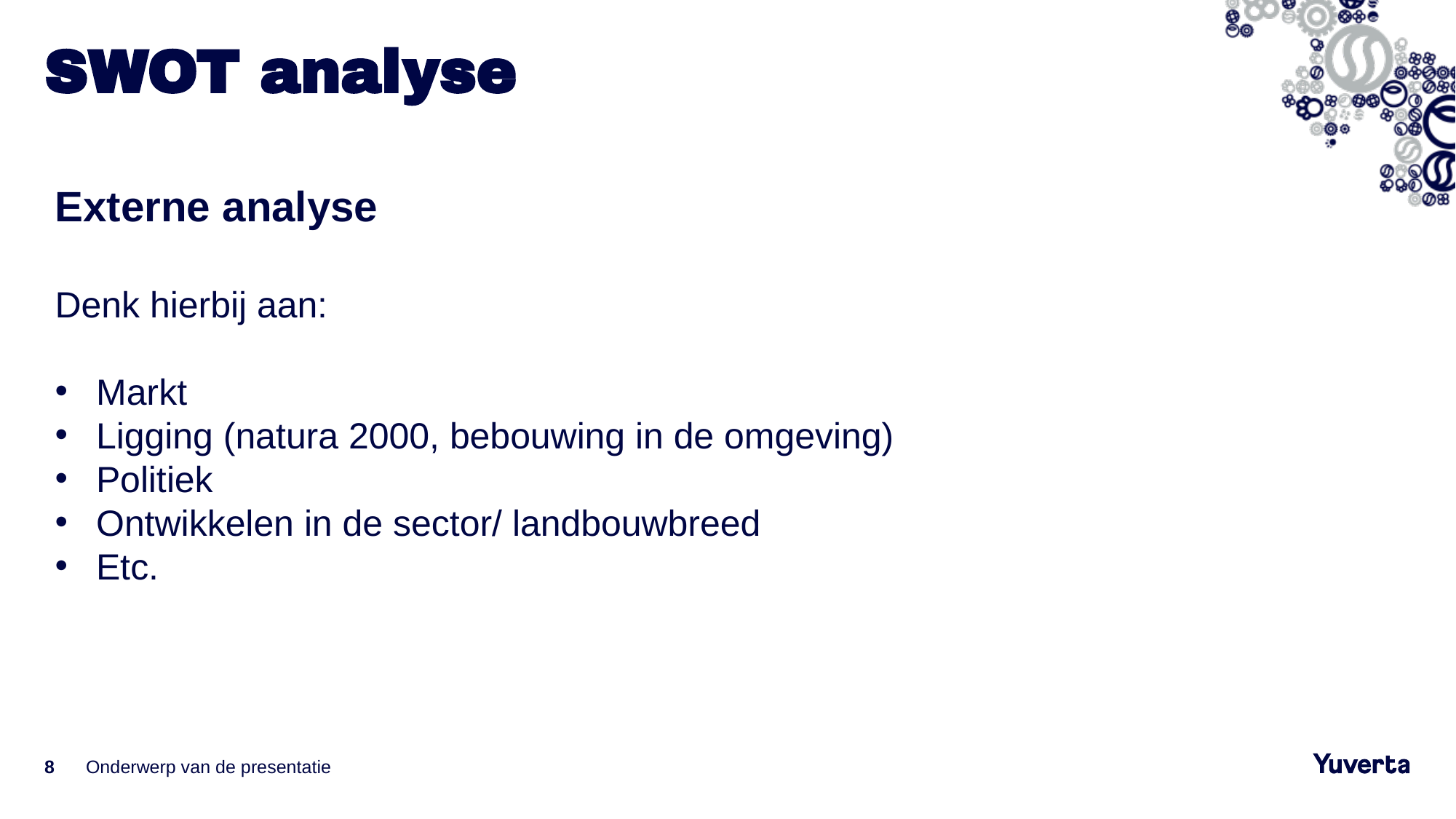

# SWOT analyse
Externe analyse

Denk hierbij aan:

Markt
Ligging (natura 2000, bebouwing in de omgeving)
Politiek
Ontwikkelen in de sector/ landbouwbreed
Etc.

8
Onderwerp van de presentatie
28-2-2023